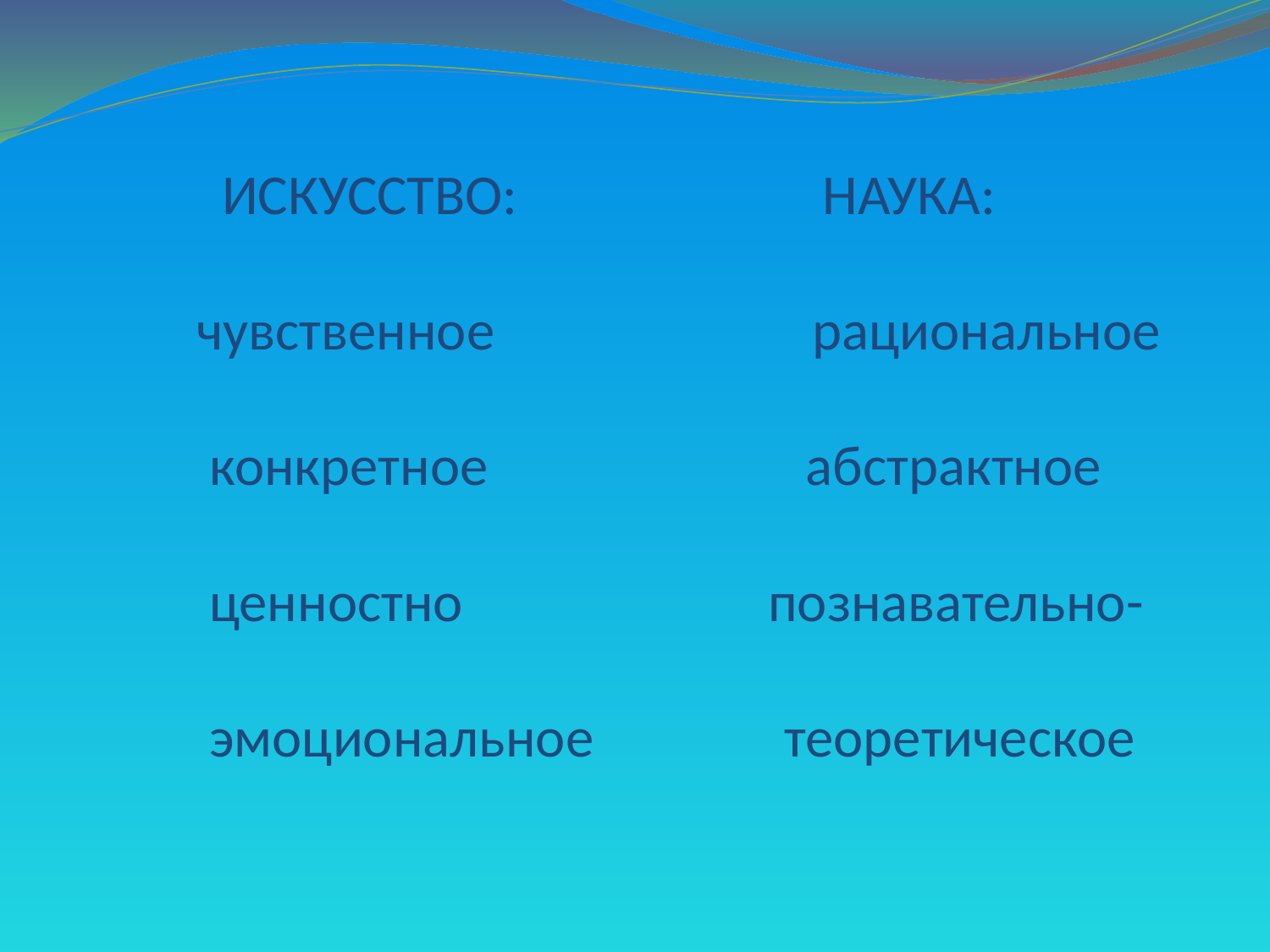

ИСКУССТВО:                        НАУКА:
        чувственное                         рациональное
         конкретное                         абстрактное
         ценностно                        познавательно-
         эмоциональное               теоретическое